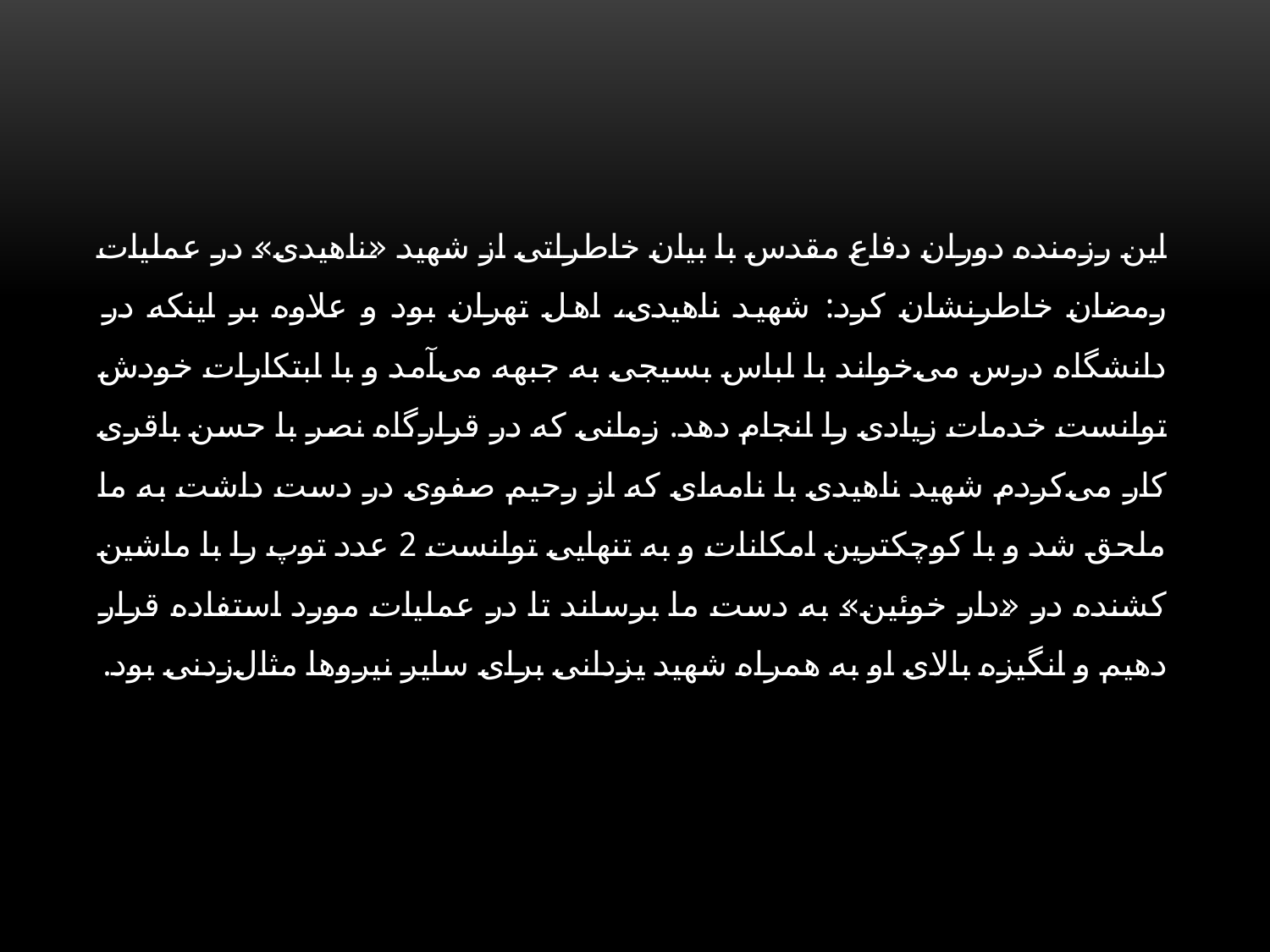

این رزمنده دوران دفاع مقدس با بیان خاطراتی از شهید «ناهیدی» در عملیات رمضان خاطرنشان كرد: شهید ناهیدی، اهل تهران بود و علاوه بر اینكه در دانشگاه درس می‌خواند با لباس بسیجی به جبهه می‌آمد و با ابتكارات خودش توانست خدمات زیادی را انجام دهد. زمانی كه در قرارگاه نصر با حسن باقری كار می‌كردم شهید ناهیدی با نامه‌ای كه از رحیم صفوی در دست داشت به ما ملحق شد و با كوچكترین امكانات و به تنهایی توانست 2 عدد توپ را با ماشین كشنده در «دار خوئین» به دست ما برساند تا در عملیات مورد استفاده قرار دهیم و انگیزه بالای او به همراه شهید یزدانی برای سایر نیروها مثال‌زدنی بود.